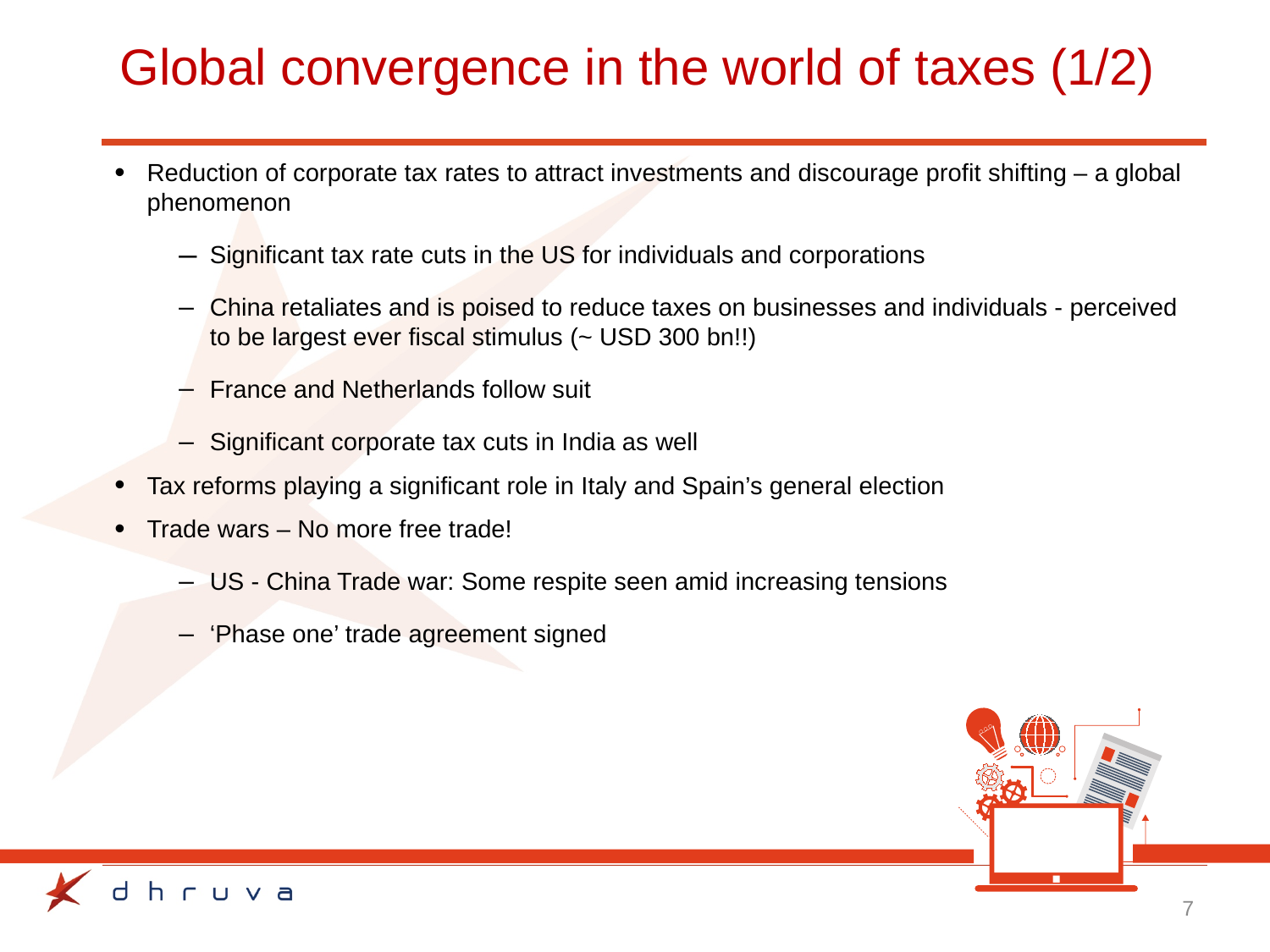

# Global convergence in the world of taxes (1/2)
Reduction of corporate tax rates to attract investments and discourage profit shifting – a global phenomenon
Significant tax rate cuts in the US for individuals and corporations
China retaliates and is poised to reduce taxes on businesses and individuals - perceived to be largest ever fiscal stimulus (~ USD 300 bn!!)
France and Netherlands follow suit
Significant corporate tax cuts in India as well
Tax reforms playing a significant role in Italy and Spain’s general election
Trade wars – No more free trade!
US - China Trade war: Some respite seen amid increasing tensions
‘Phase one’ trade agreement signed

7